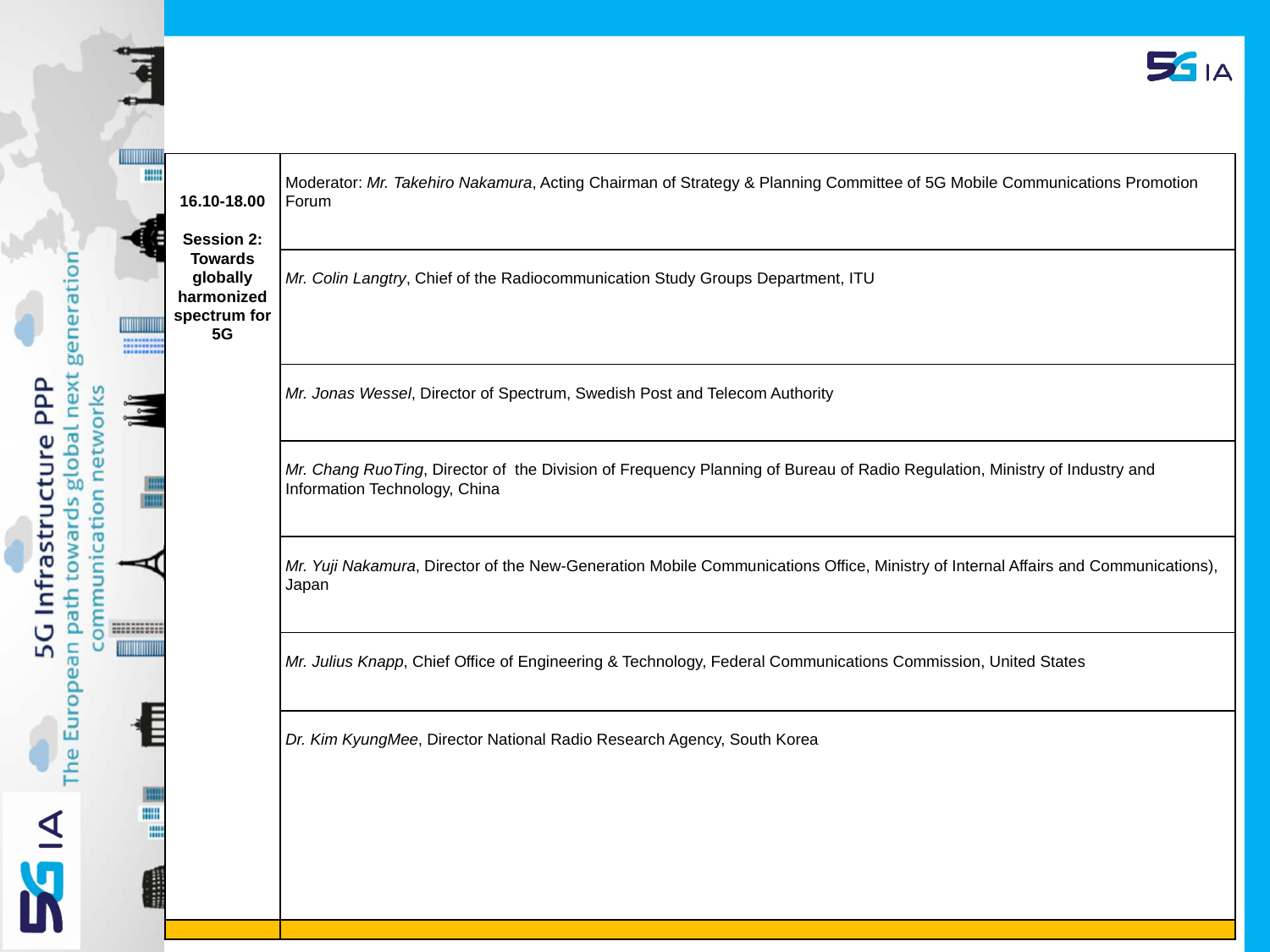

| 16.10-18.00   Session 2: Towards globally harmonized spectrum for 5G | Moderator: Mr. Takehiro Nakamura, Acting Chairman of Strategy & Planning Committee of 5G Mobile Communications Promotion Forum |
| --- | --- |
|  | Mr. Colin Langtry, Chief of the Radiocommunication Study Groups Department, ITU |
|  | Mr. Jonas Wessel, Director of Spectrum, Swedish Post and Telecom Authority |
|  | Mr. Chang RuoTing, Director of the Division of Frequency Planning of Bureau of Radio Regulation, Ministry of Industry and Information Technology, China |
|  | Mr. Yuji Nakamura, Director of the New-Generation Mobile Communications Office, Ministry of Internal Affairs and Communications), Japan |
|  | Mr. Julius Knapp, Chief Office of Engineering & Technology, Federal Communications Commission, United States |
|  | Dr. Kim KyungMee, Director National Radio Research Agency, South Korea |
|  |  |